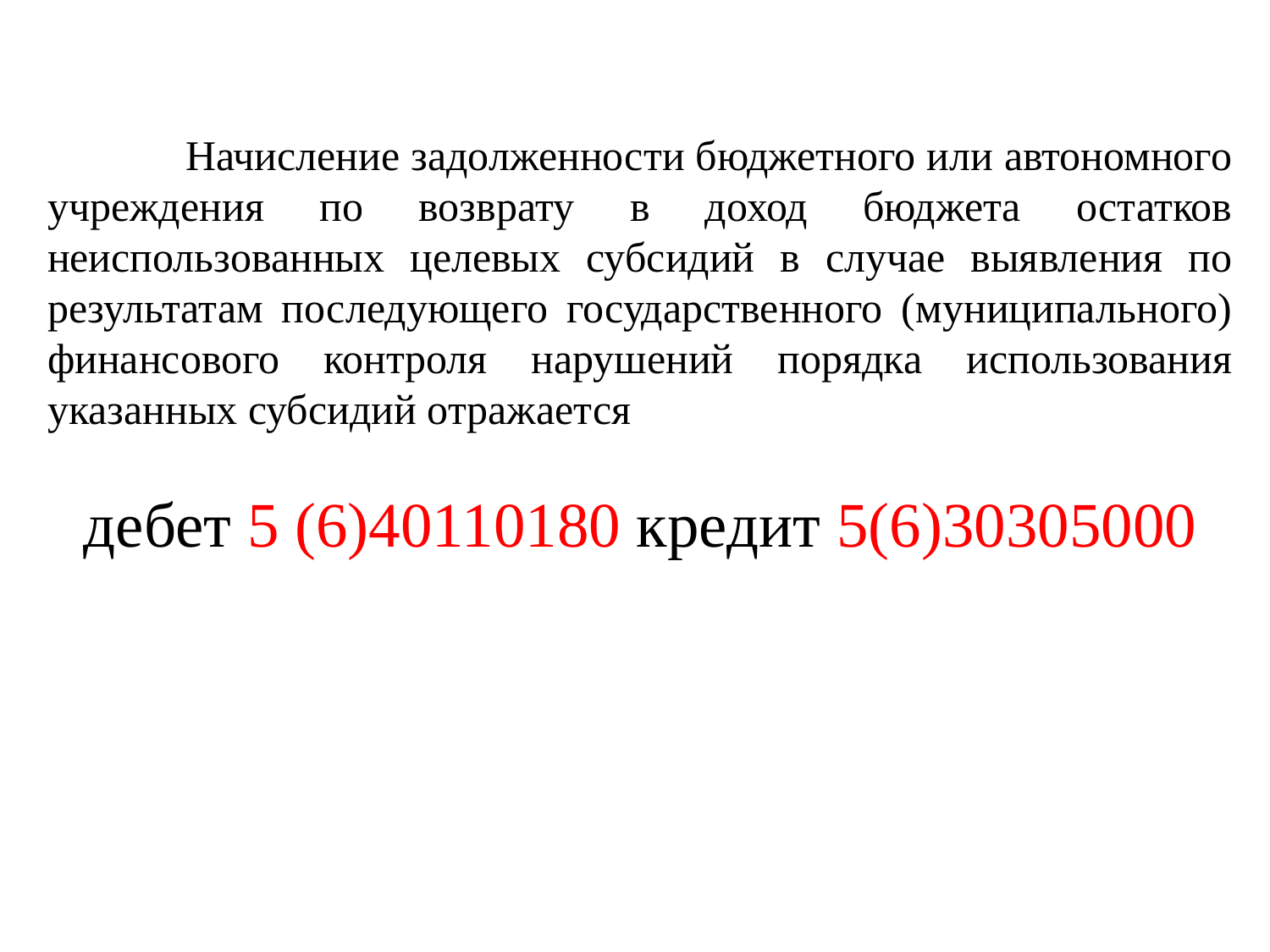

Начисление задолженности бюджетного или автономного учреждения по возврату в доход бюджета остатков неиспользованных целевых субсидий в случае выявления по результатам последующего государственного (муниципального) финансового контроля нарушений порядка использования указанных субсидий отражается

дебет 5 (6)40110180 кредит 5(6)30305000